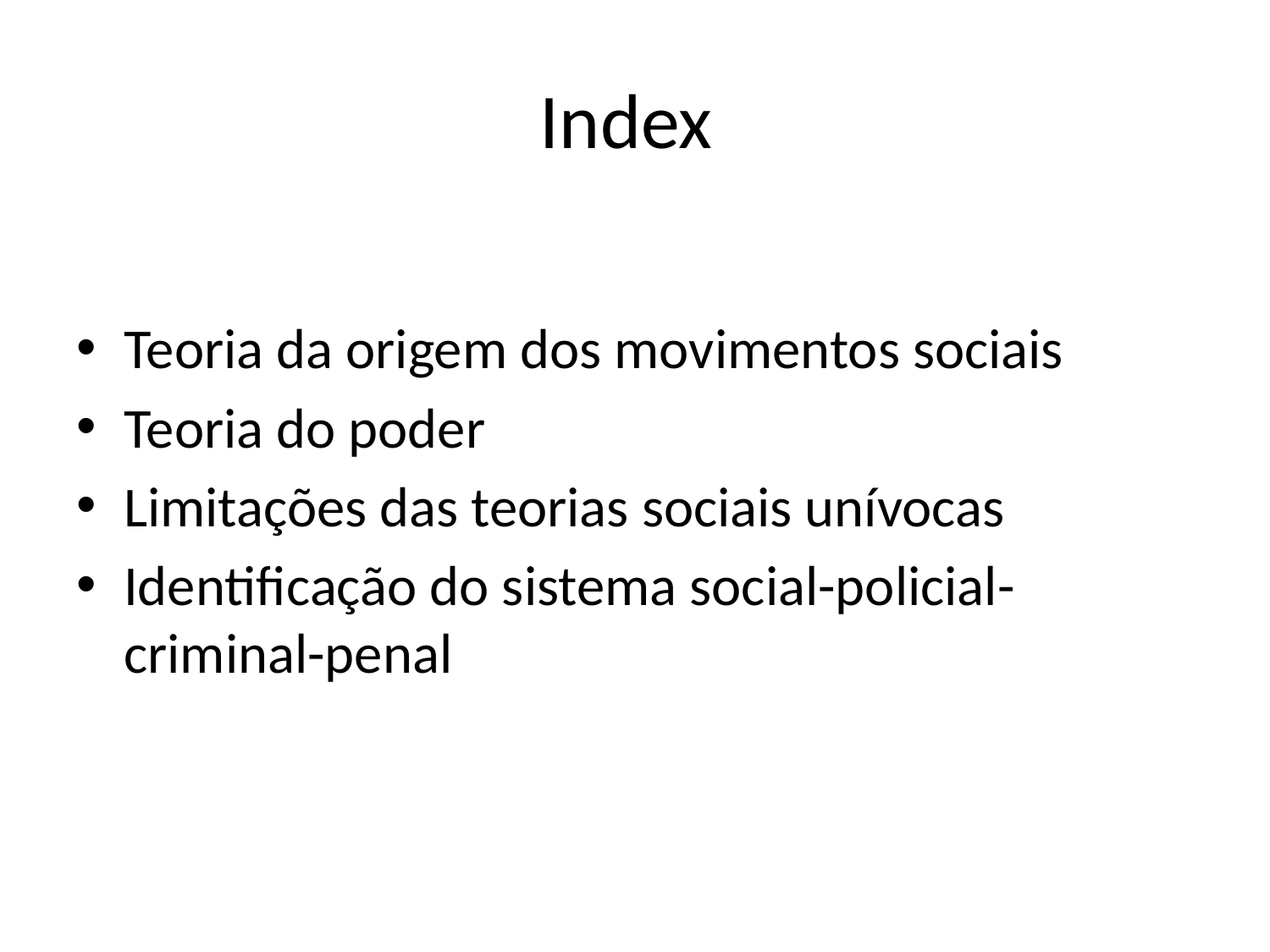

# Index
Teoria da origem dos movimentos sociais
Teoria do poder
Limitações das teorias sociais unívocas
Identificação do sistema social-policial-criminal-penal